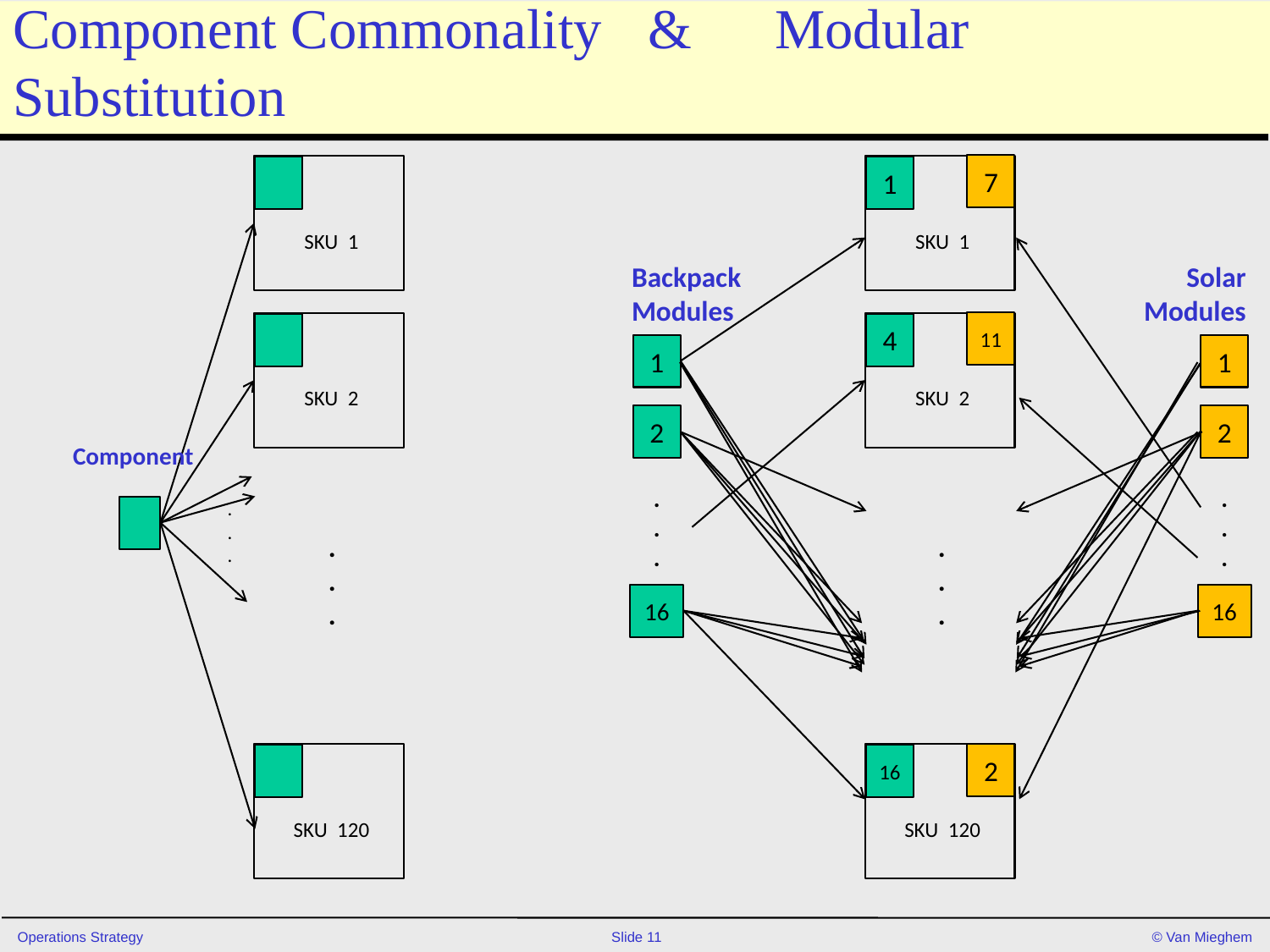

# Centralization across products Component Commonality	&	Modular Substitution
7

1
SKU  1
Backpack
Modules
Solar
Modules
11

4
SKU  2
1
1
2
2
.
.
.
.
.
.
.
.
.
16
16
2

16
SKU  120

SKU  1
Component

SKU  2
.
.
.
.
.
.

SKU  120